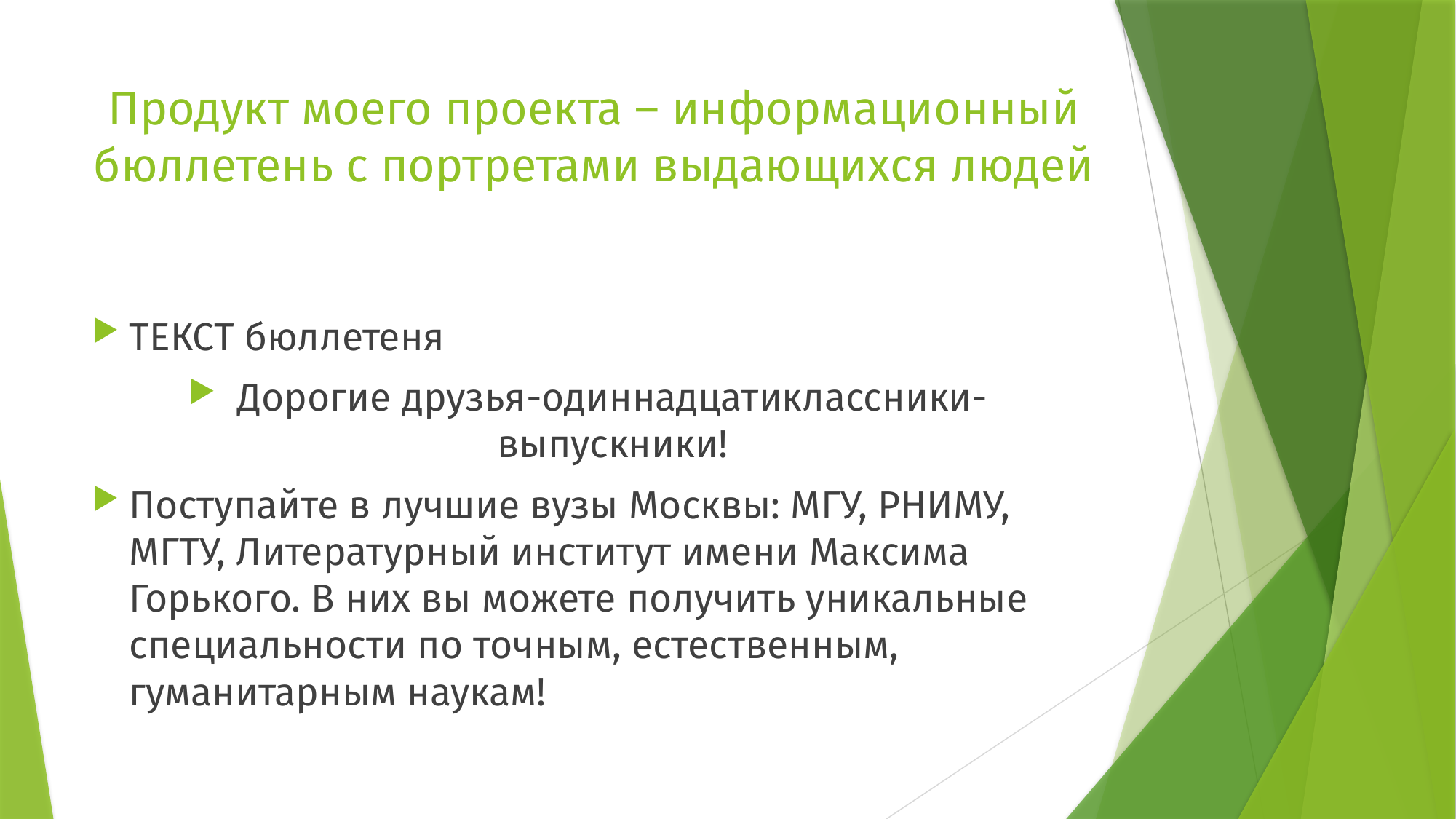

# Продукт моего проекта – информационный бюллетень с портретами выдающихся людей
ТЕКСТ бюллетеня
Дорогие друзья-одиннадцатиклассники-выпускники!
Поступайте в лучшие вузы Москвы: МГУ, РНИМУ, МГТУ, Литературный институт имени Максима Горького. В них вы можете получить уникальные специальности по точным, естественным, гуманитарным наукам!